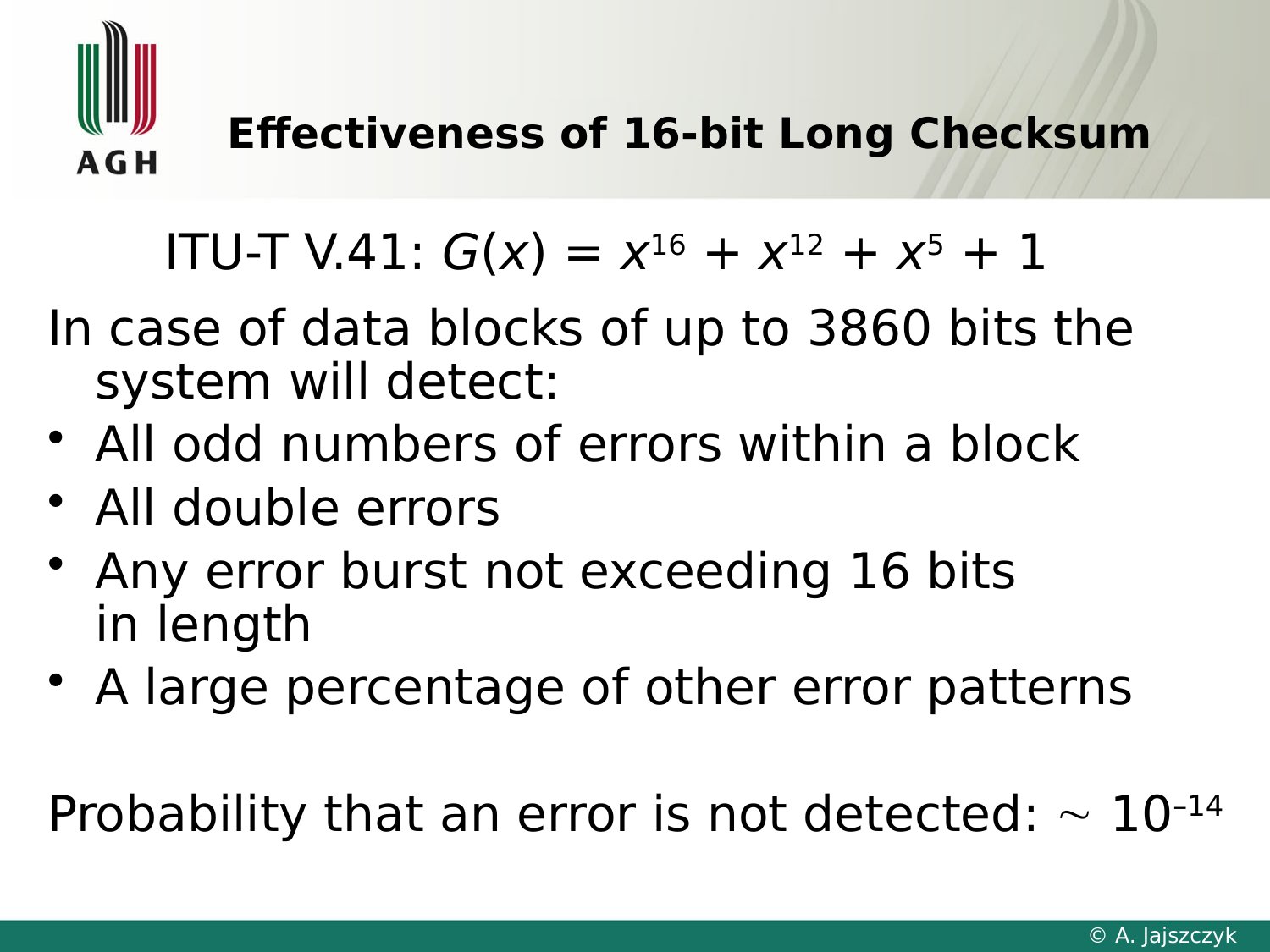

# Effectiveness of 16-bit Long Checksum
ITU-T V.41: G(x) = x16 + x12 + x5 + 1
In case of data blocks of up to 3860 bits the system will detect:
All odd numbers of errors within a block
All double errors
Any error burst not exceeding 16 bits
in length
A large percentage of other error patterns

Probability that an error is not detected: ∼ 10–14